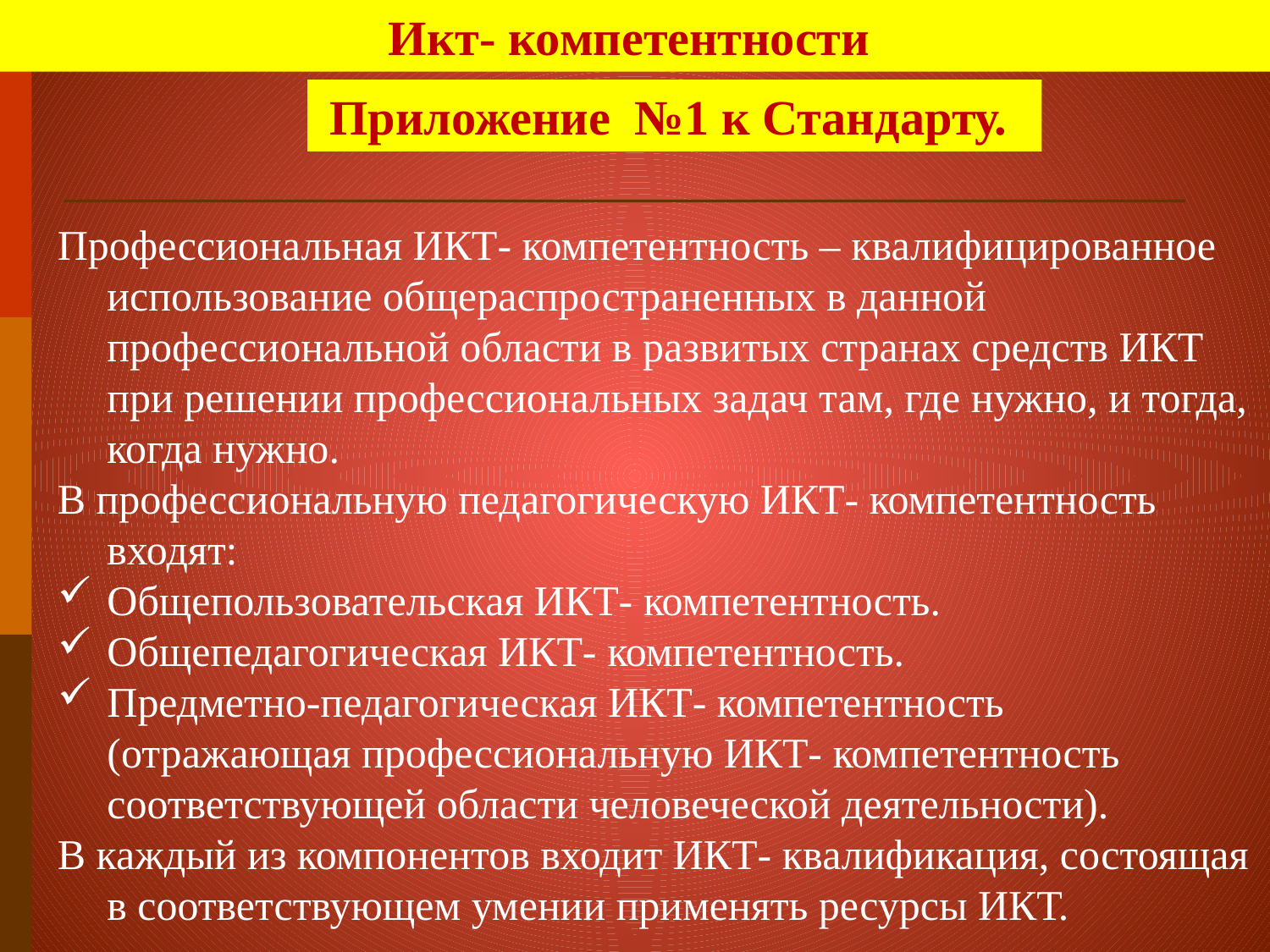

Икт- компетентности
Приложение  №1 к Стандарту.
Профессиональная ИКТ- компетентность – квалифицированное использование общераспространенных в данной профессиональной области в развитых странах средств ИКТ при решении профессиональных задач там, где нужно, и тогда, когда нужно.
В профессиональную педагогическую ИКТ- компетентность входят:
Общепользовательская ИКТ- компетентность.
Общепедагогическая ИКТ- компетентность.
Предметно-педагогическая ИКТ- компетентность (отражающая профессиональную ИКТ- компетентность соответствующей области человеческой деятельности).
В каждый из компонентов входит ИКТ- квалификация, состоящая в соответствующем умении применять ресурсы ИКТ.